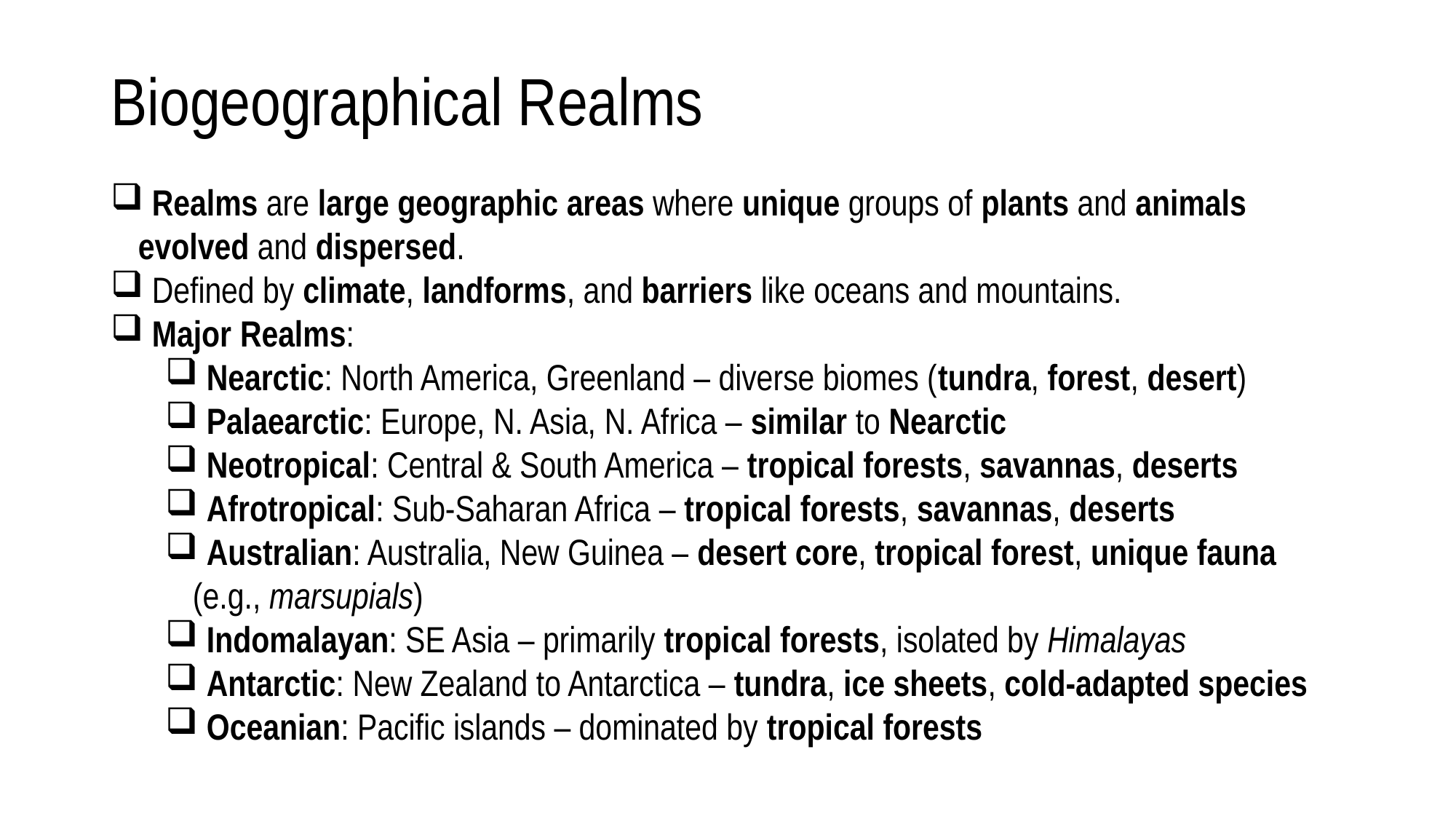

# Biogeographical Realms
 Realms are large geographic areas where unique groups of plants and animals evolved and dispersed.
 Defined by climate, landforms, and barriers like oceans and mountains.
 Major Realms:
 Nearctic: North America, Greenland – diverse biomes (tundra, forest, desert)
 Palaearctic: Europe, N. Asia, N. Africa – similar to Nearctic
 Neotropical: Central & South America – tropical forests, savannas, deserts
 Afrotropical: Sub-Saharan Africa – tropical forests, savannas, deserts
 Australian: Australia, New Guinea – desert core, tropical forest, unique fauna (e.g., marsupials)
 Indomalayan: SE Asia – primarily tropical forests, isolated by Himalayas
 Antarctic: New Zealand to Antarctica – tundra, ice sheets, cold-adapted species
 Oceanian: Pacific islands – dominated by tropical forests